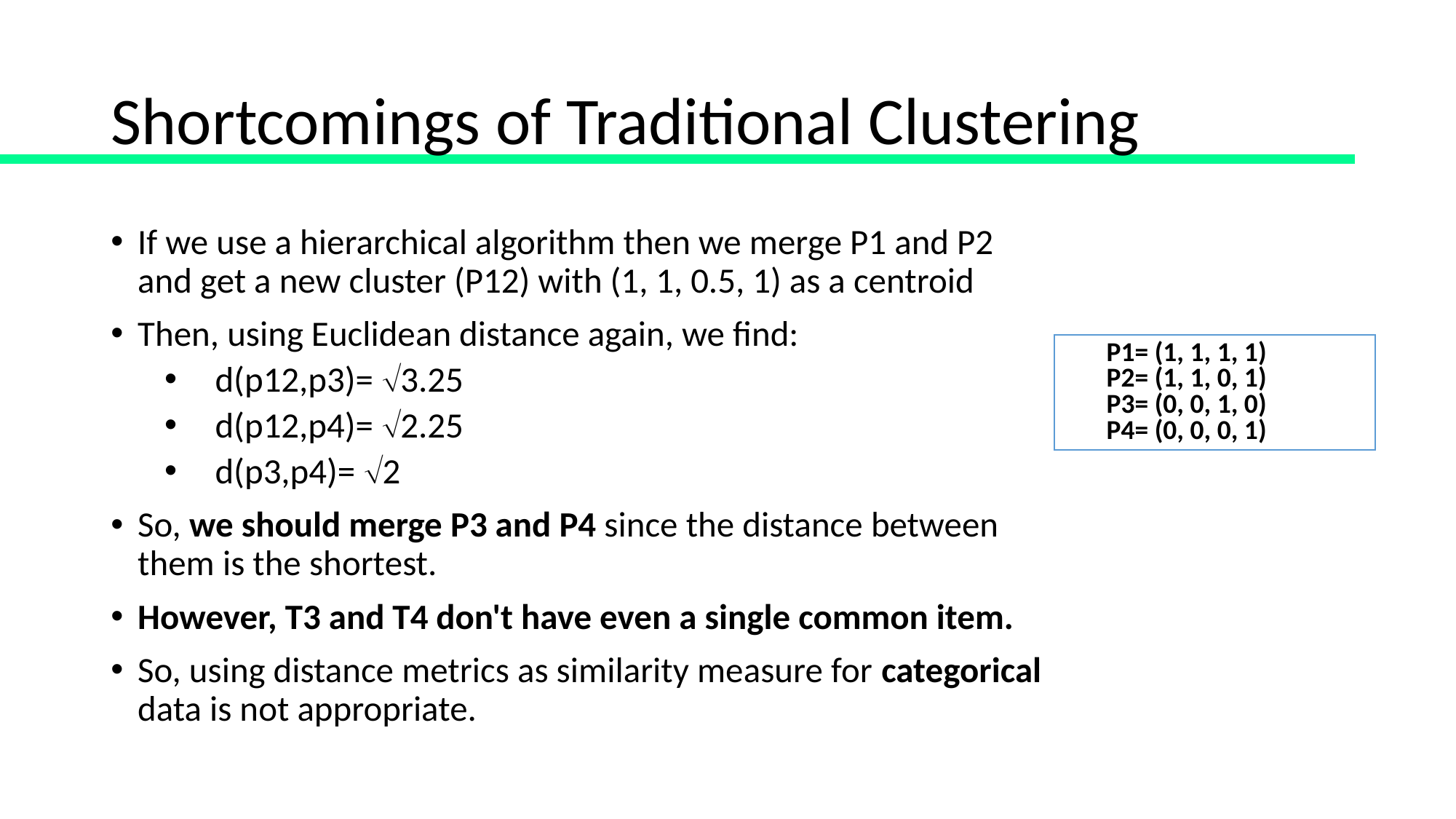

# Shortcomings of Traditional Clustering
If we use a hierarchical algorithm then we merge P1 and P2 and get a new cluster (P12) with (1, 1, 0.5, 1) as a centroid
Then, using Euclidean distance again, we find:
   d(p12,p3)= √3.25
   d(p12,p4)= √2.25
   d(p3,p4)= √2
So, we should merge P3 and P4 since the distance between them is the shortest.
However, T3 and T4 don't have even a single common item.
So, using distance metrics as similarity measure for categorical data is not appropriate.
P1= (1, 1, 1, 1)
P2= (1, 1, 0, 1)
P3= (0, 0, 1, 0)
P4= (0, 0, 0, 1)